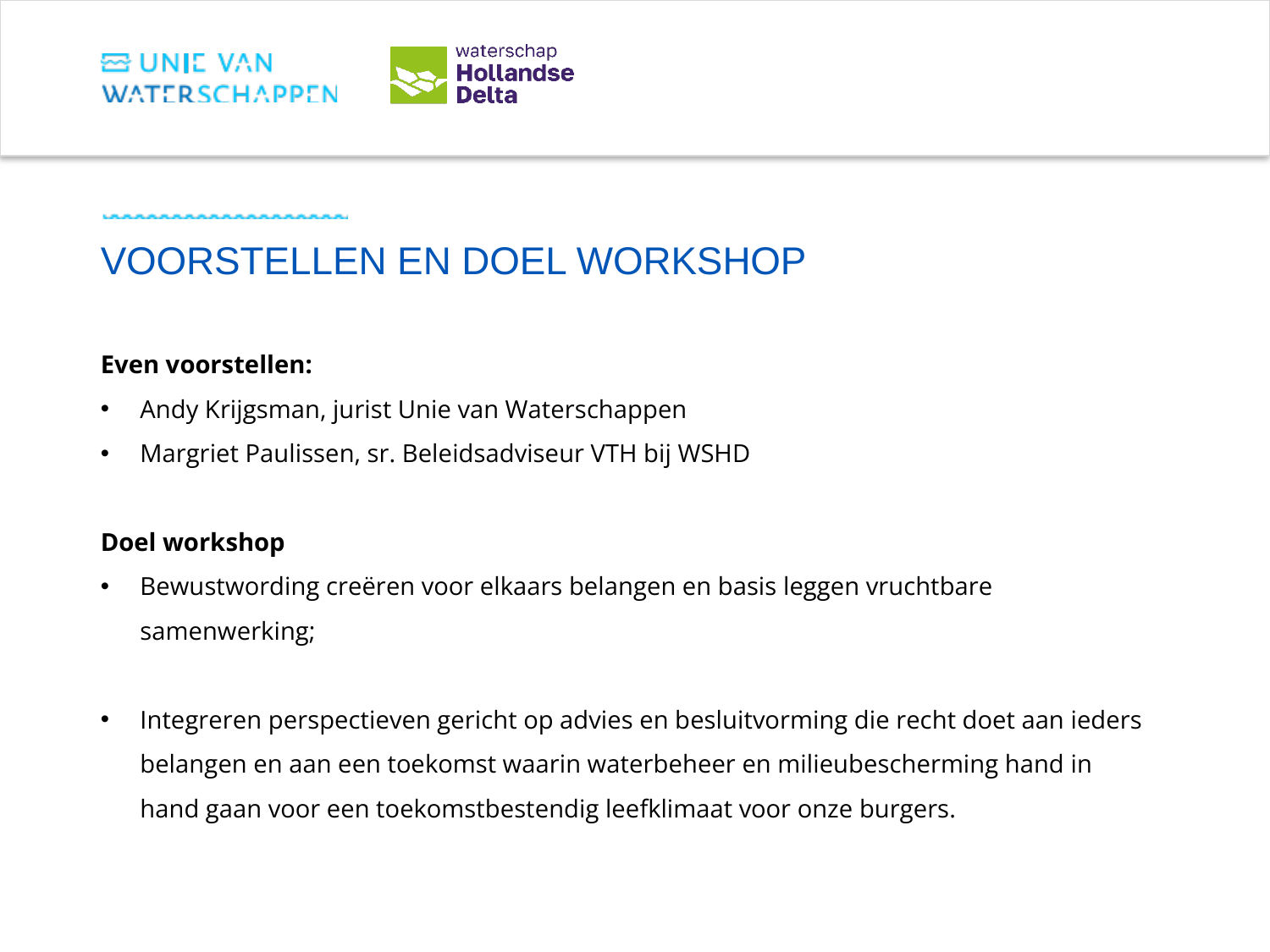

# Voorstellen en Doel workshop
Even voorstellen:
Andy Krijgsman, jurist Unie van Waterschappen
Margriet Paulissen, sr. Beleidsadviseur VTH bij WSHD

Doel workshop
Bewustwording creëren voor elkaars belangen en basis leggen vruchtbare samenwerking;

Integreren perspectieven gericht op advies en besluitvorming die recht doet aan ieders belangen en aan een toekomst waarin waterbeheer en milieubescherming hand in hand gaan voor een toekomstbestendig leefklimaat voor onze burgers.